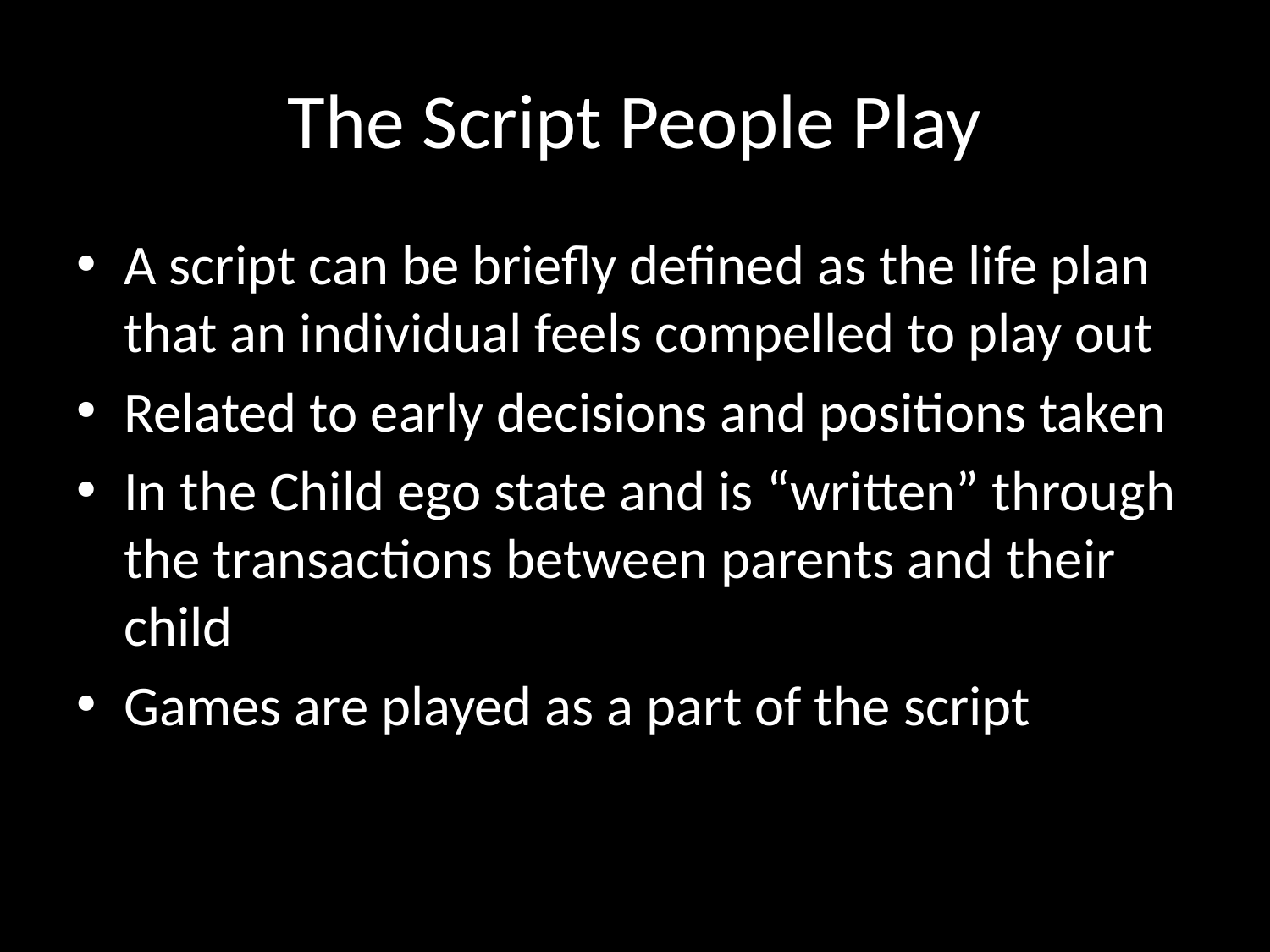

# The Script People Play
A script can be briefly defined as the life plan that an individual feels compelled to play out
Related to early decisions and positions taken
In the Child ego state and is “written” through the transactions between parents and their child
Games are played as a part of the script